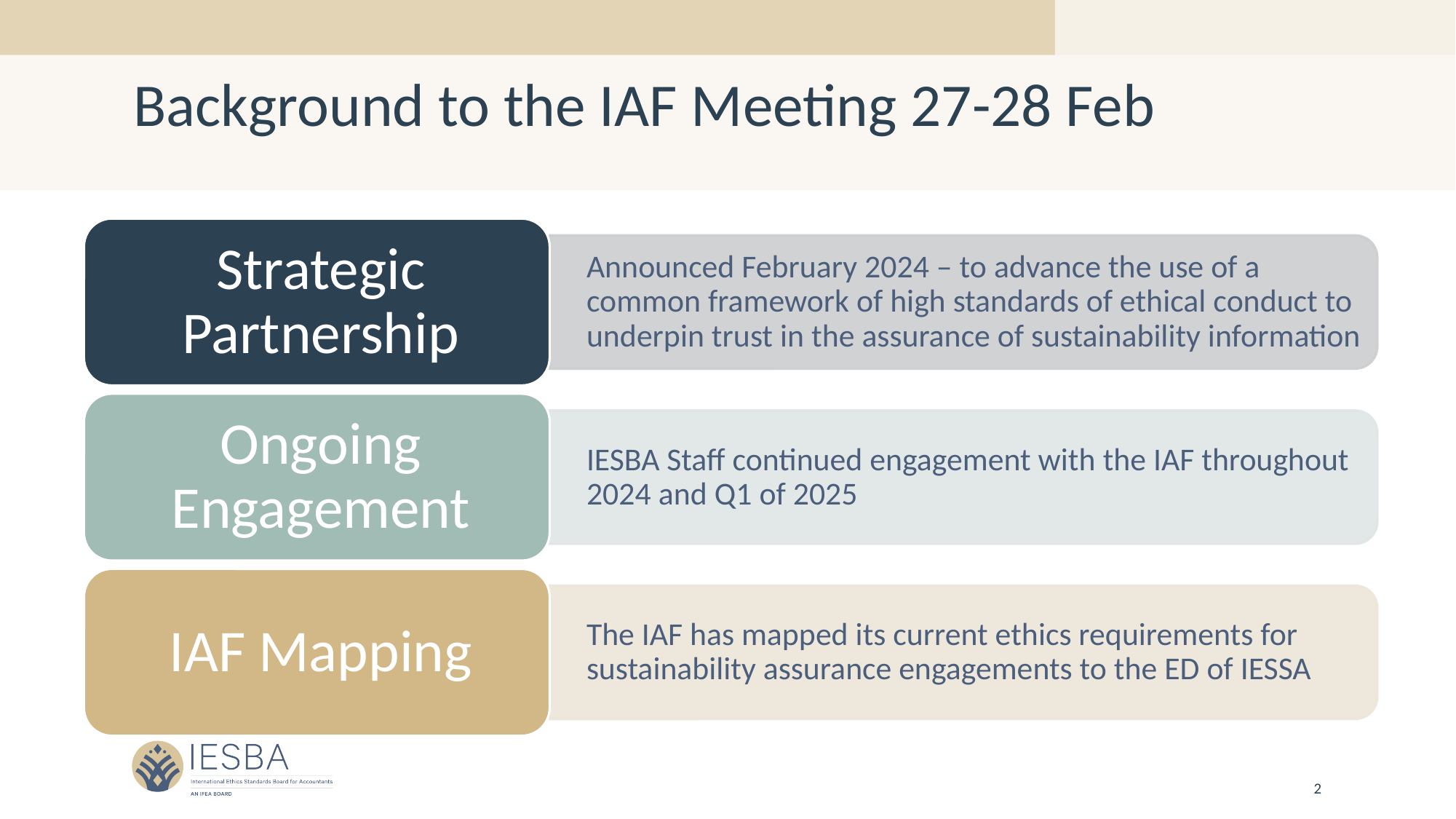

# Background to the IAF Meeting 27-28 Feb
	Announced February 2024 – to advance the use of a common framework of high standards of ethical conduct to underpin trust in the assurance of sustainability information
Strategic Partnership
	IESBA Staff continued engagement with the IAF throughout 2024 and Q1 of 2025
Ongoing Engagement
	The IAF has mapped its current ethics requirements for sustainability assurance engagements to the ED of IESSA
IAF Mapping

2